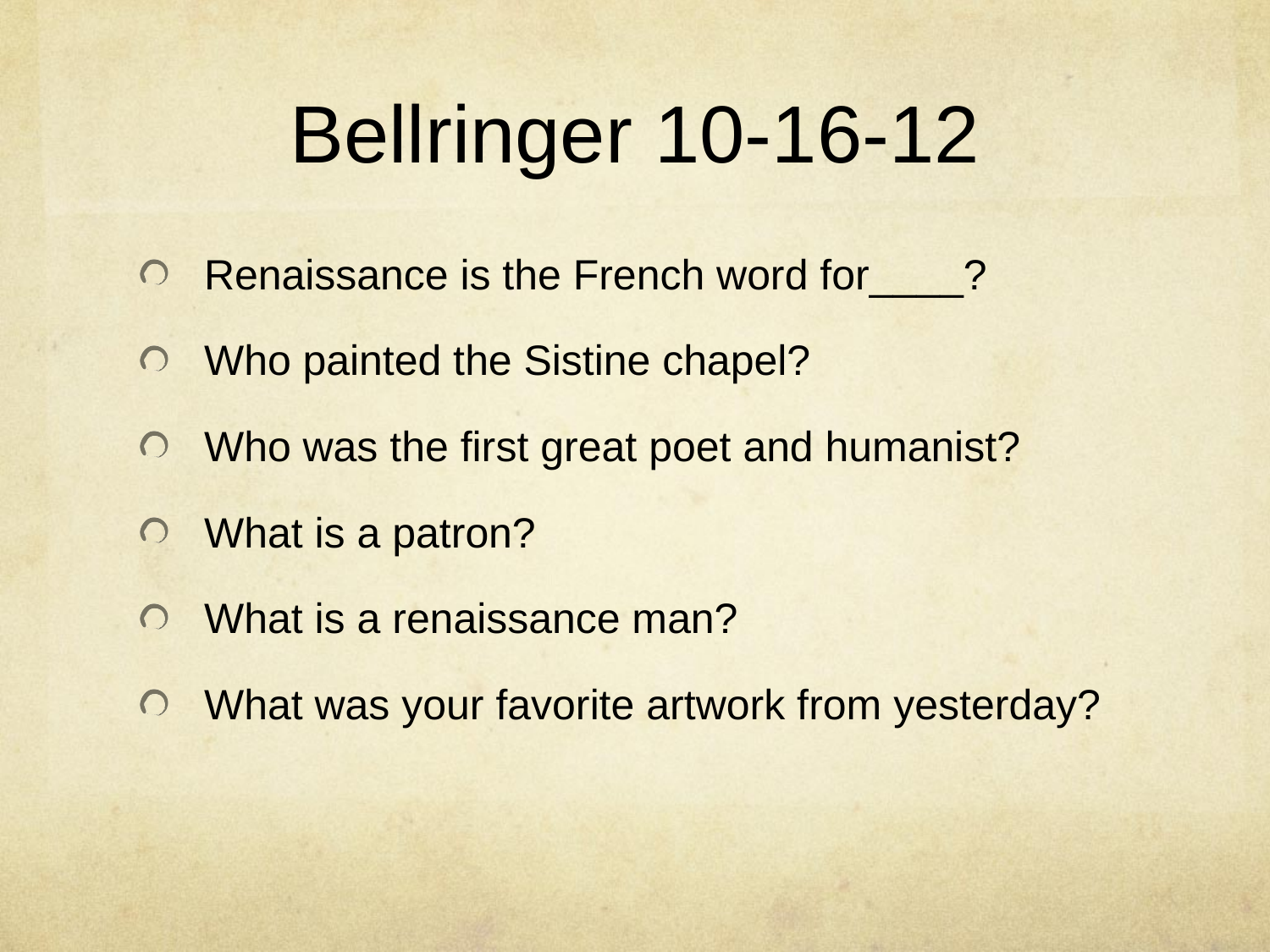

# Bellringer 10-16-12
Renaissance is the French word for____?
Who painted the Sistine chapel?
Who was the first great poet and humanist?
What is a patron?
What is a renaissance man?
What was your favorite artwork from yesterday?